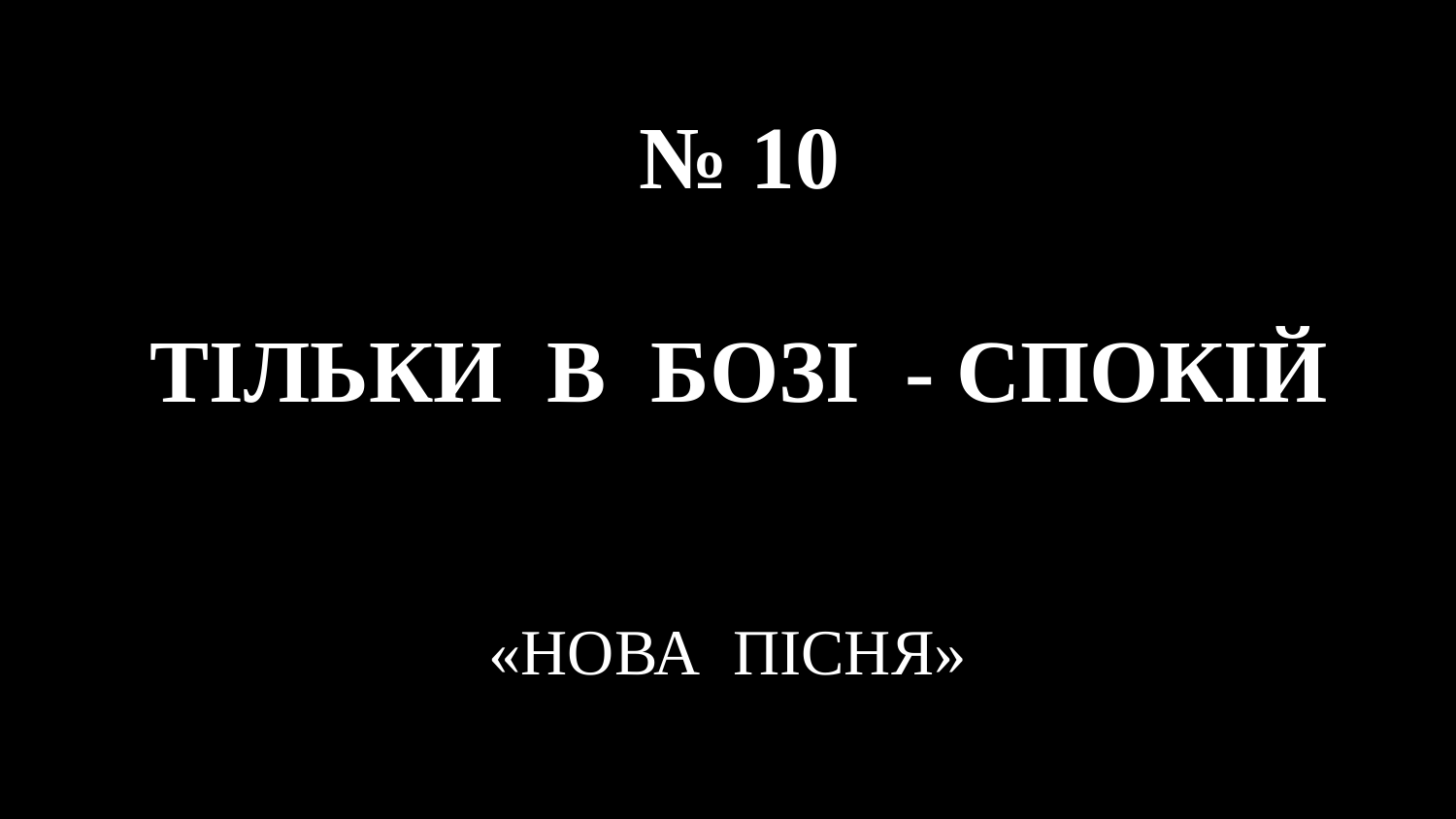

# № 10 ТІЛЬКИ  В  БОЗІ  - СПОКІЙ
«НОВА  ПІСНЯ»